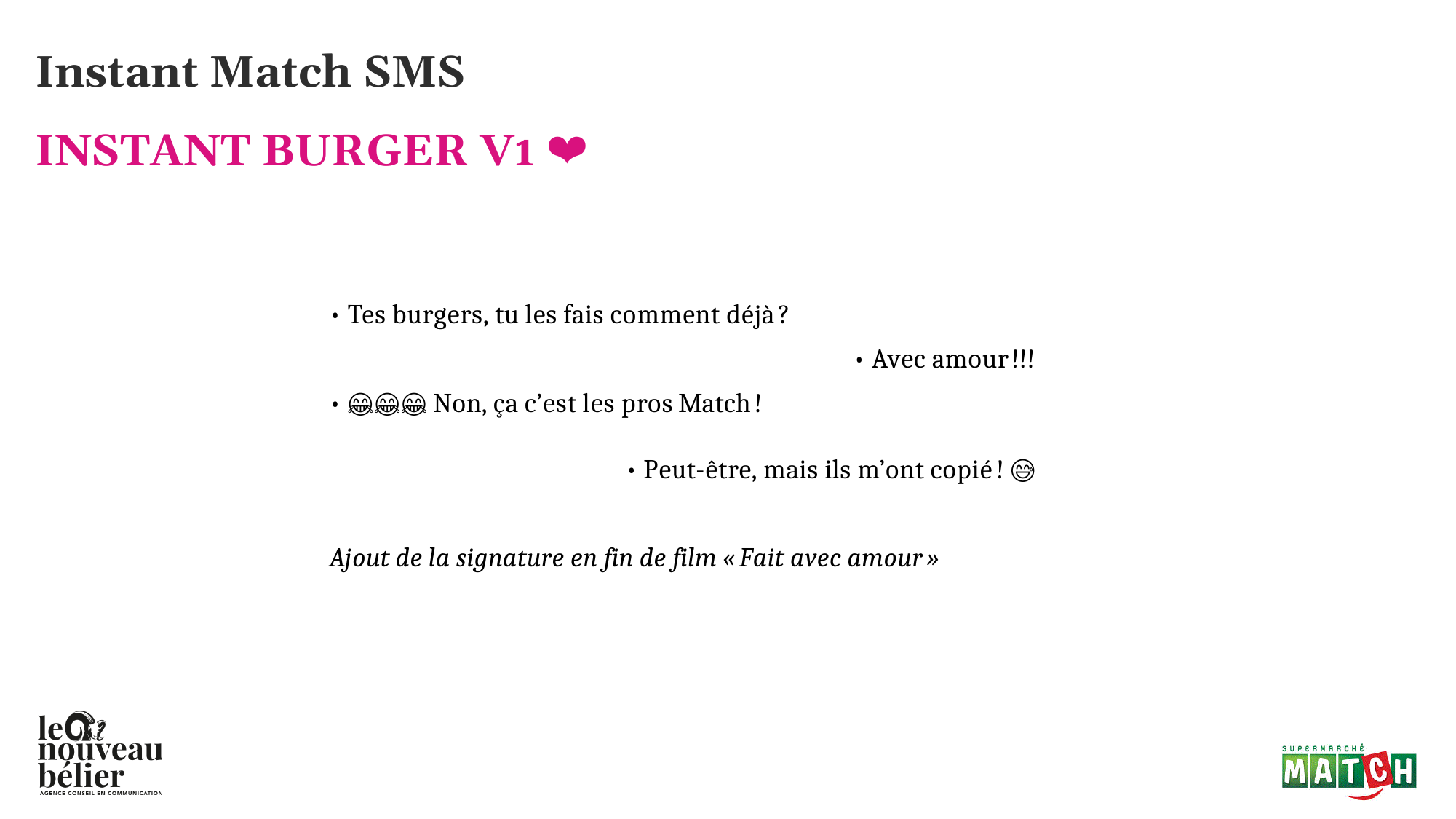

Instant Match SMS
INSTANT BURGER V1 ❤️
• Tes burgers, tu les fais comment déjà ?

• Avec amour !!!

• 😂😂😂 Non, ça c’est les pros Match !

• Peut-être, mais ils m’ont copié ! 😅

Ajout de la signature en fin de film « Fait avec amour »